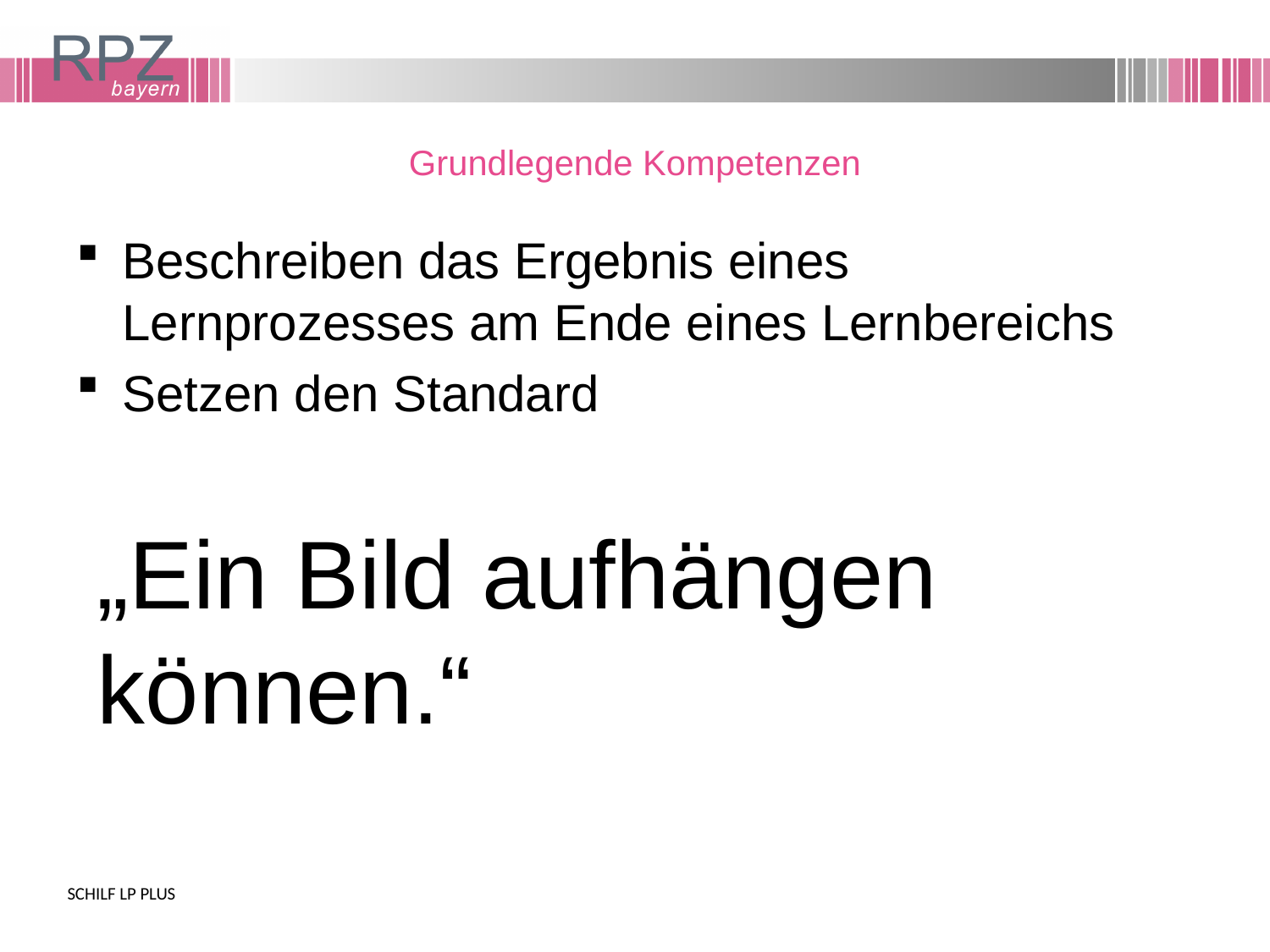

# Grundlegende Kompetenzen
Beschreiben das Ergebnis eines Lernprozesses am Ende eines Lernbereichs
Setzen den Standard

„Ein Bild aufhängen können.“